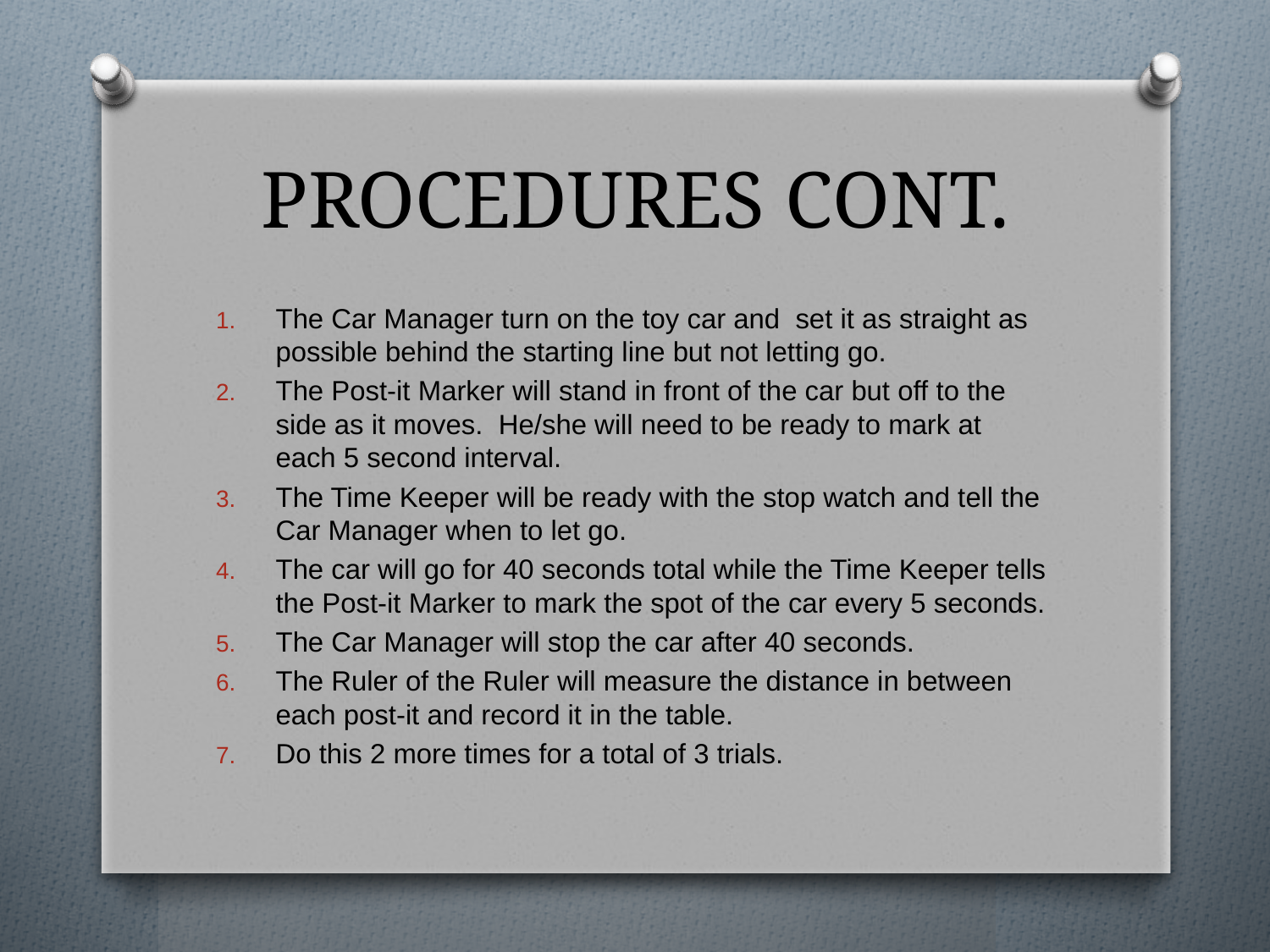

# PROCEDURES CONT.
The Car Manager turn on the toy car and  set it as straight as possible behind the starting line but not letting go.
The Post-it Marker will stand in front of the car but off to the side as it moves.  He/she will need to be ready to mark at each 5 second interval.
The Time Keeper will be ready with the stop watch and tell the Car Manager when to let go.
The car will go for 40 seconds total while the Time Keeper tells the Post-it Marker to mark the spot of the car every 5 seconds.
The Car Manager will stop the car after 40 seconds.
The Ruler of the Ruler will measure the distance in between each post-it and record it in the table.
Do this 2 more times for a total of 3 trials.